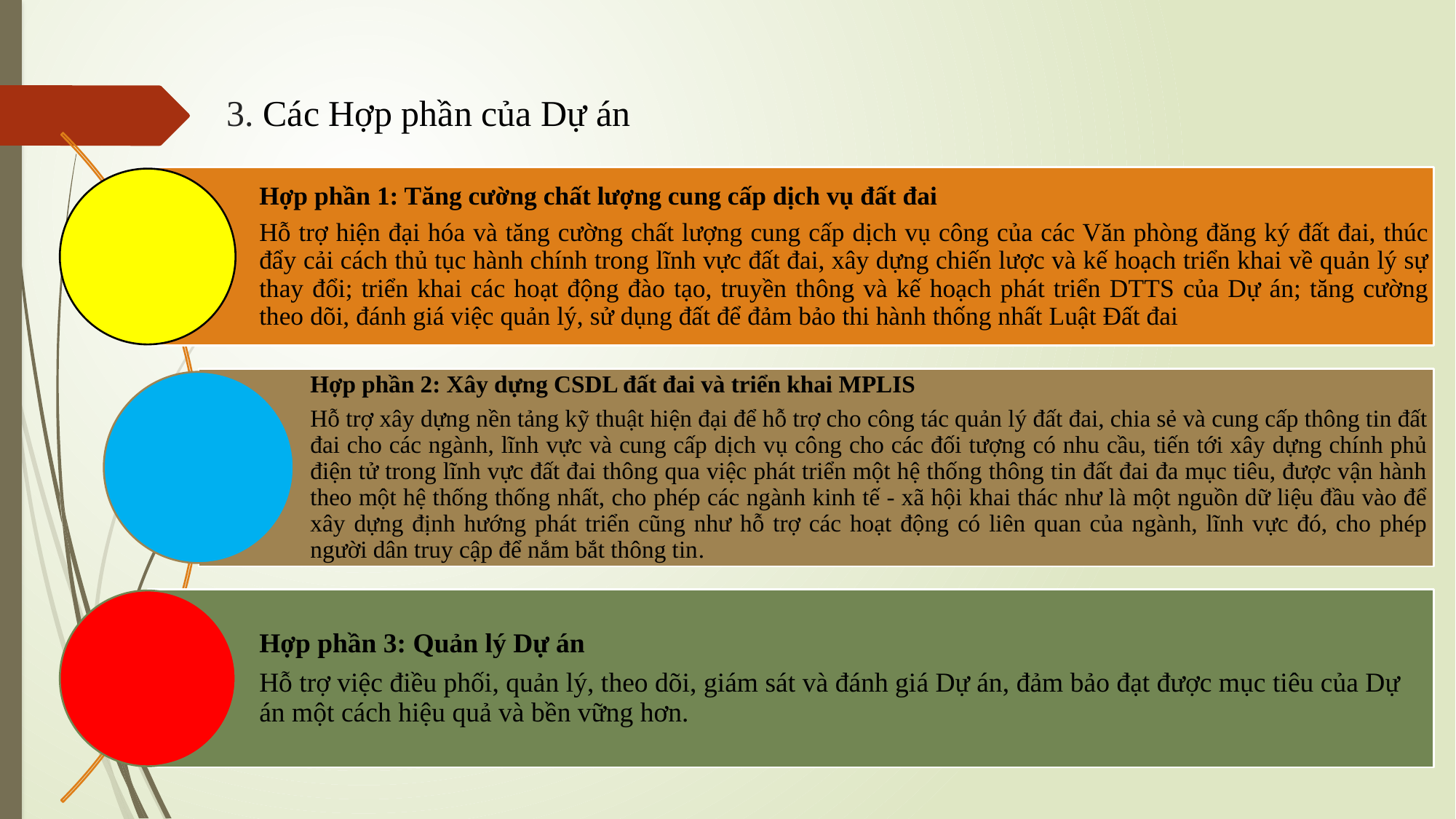

3. Các Hợp phần của Dự án
Hợp phần 1: Tăng cường chất lượng cung cấp dịch vụ đất đai
Hỗ trợ hiện đại hóa và tăng cường chất lượng cung cấp dịch vụ công của các Văn phòng đăng ký đất đai, thúc đẩy cải cách thủ tục hành chính trong lĩnh vực đất đai, xây dựng chiến lược và kế hoạch triển khai về quản lý sự thay đổi; triển khai các hoạt động đào tạo, truyền thông và kế hoạch phát triển DTTS của Dự án; tăng cường theo dõi, đánh giá việc quản lý, sử dụng đất để đảm bảo thi hành thống nhất Luật Đất đai
Hợp phần 2: Xây dựng CSDL đất đai và triển khai MPLIS
Hỗ trợ xây dựng nền tảng kỹ thuật hiện đại để hỗ trợ cho công tác quản lý đất đai, chia sẻ và cung cấp thông tin đất đai cho các ngành, lĩnh vực và cung cấp dịch vụ công cho các đối tượng có nhu cầu, tiến tới xây dựng chính phủ điện tử trong lĩnh vực đất đai thông qua việc phát triển một hệ thống thông tin đất đai đa mục tiêu, được vận hành theo một hệ thống thống nhất, cho phép các ngành kinh tế - xã hội khai thác như là một nguồn dữ liệu đầu vào để xây dựng định hướng phát triển cũng như hỗ trợ các hoạt động có liên quan của ngành, lĩnh vực đó, cho phép người dân truy cập để nắm bắt thông tin.
Hợp phần 3: Quản lý Dự án
Hỗ trợ việc điều phối, quản lý, theo dõi, giám sát và đánh giá Dự án, đảm bảo đạt được mục tiêu của Dự án một cách hiệu quả và bền vững hơn.